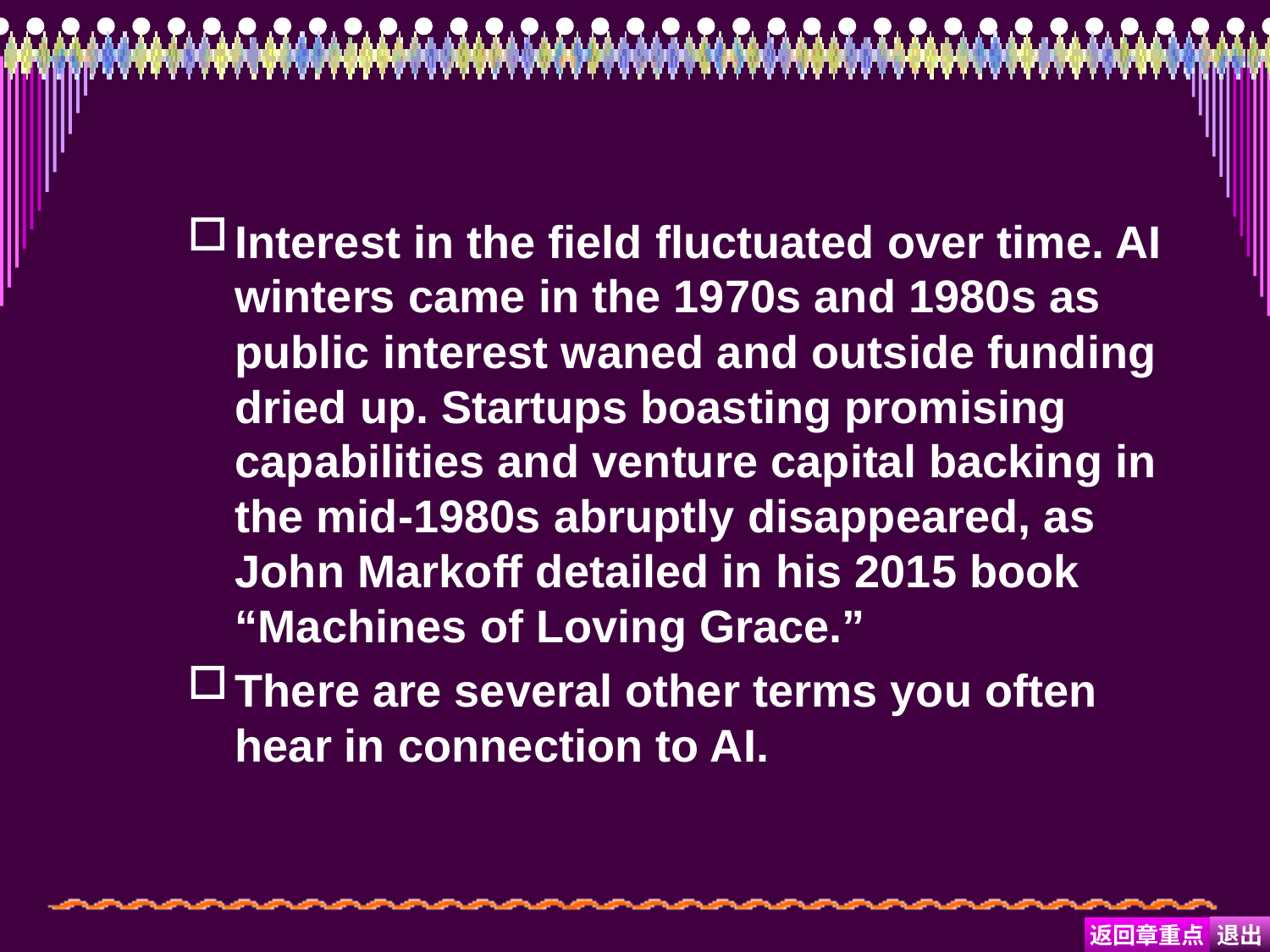

#
Interest in the field fluctuated over time. AI winters came in the 1970s and 1980s as public interest waned and outside funding dried up. Startups boasting promising capabilities and venture capital backing in the mid-1980s abruptly disappeared, as John Markoff detailed in his 2015 book “Machines of Loving Grace.”
There are several other terms you often hear in connection to AI.